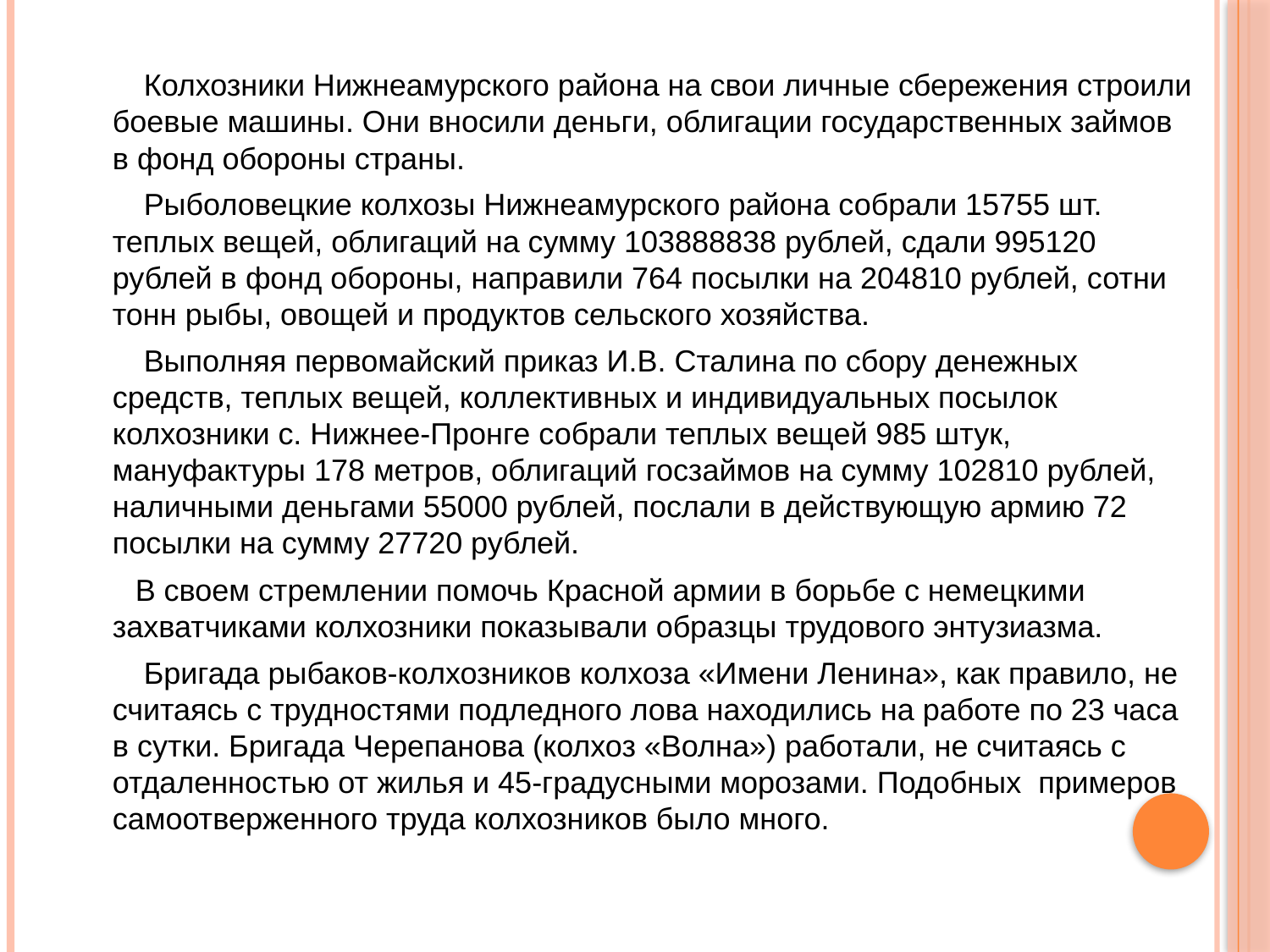

Колхозники Нижнеамурского района на свои личные сбережения строили боевые машины. Они вносили деньги, облигации государственных займов в фонд обороны страны.
        Рыболовецкие колхозы Нижнеамурского района собрали 15755 шт. теплых вещей, облигаций на сумму 103888838 рублей, сдали 995120 рублей в фонд обороны, направили 764 посылки на 204810 рублей, сотни тонн рыбы, овощей и продуктов сельского хозяйства.
        Выполняя первомайский приказ И.В. Сталина по сбору денежных средств, теплых вещей, коллективных и индивидуальных посылок колхозники с. Нижнее-Пронге собрали теплых вещей 985 штук, мануфактуры 178 метров, облигаций госзаймов на сумму 102810 рублей, наличными деньгами 55000 рублей, послали в действующую армию 72 посылки на сумму 27720 рублей.
       В своем стремлении помочь Красной армии в борьбе с немецкими захватчиками колхозники показывали образцы трудового энтузиазма.
        Бригада рыбаков-колхозников колхоза «Имени Ленина», как правило, не считаясь с трудностями подледного лова находились на работе по 23 часа в сутки. Бригада Черепанова (колхоз «Волна») работали, не считаясь с отдаленностью от жилья и 45-градусными морозами. Подобных  примеров самоотверженного труда колхозников было много.